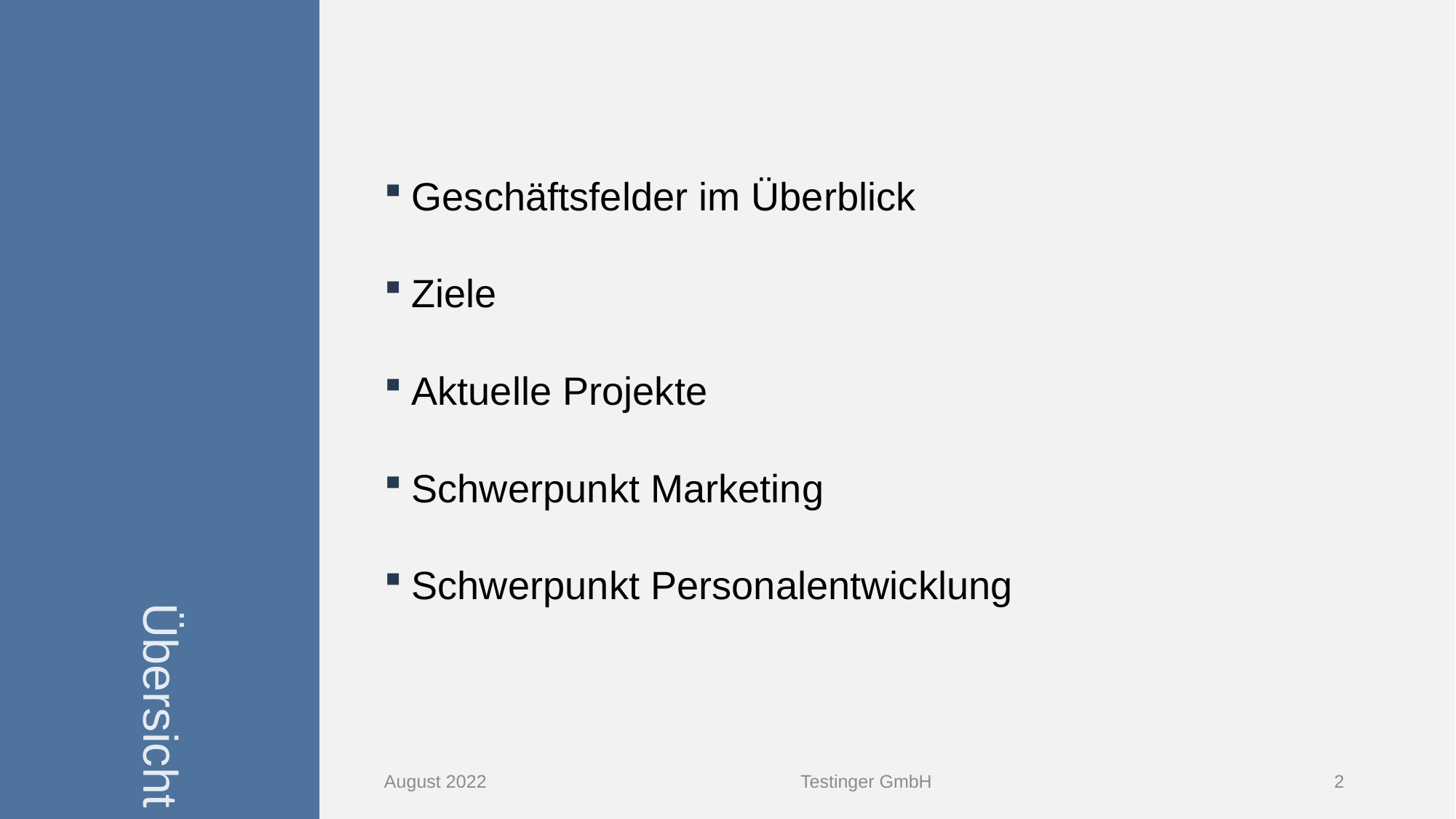

# Übersicht
Geschäftsfelder im Überblick
Ziele
Aktuelle Projekte
Schwerpunkt Marketing
Schwerpunkt Personalentwicklung

August 2022
Testinger GmbH
2